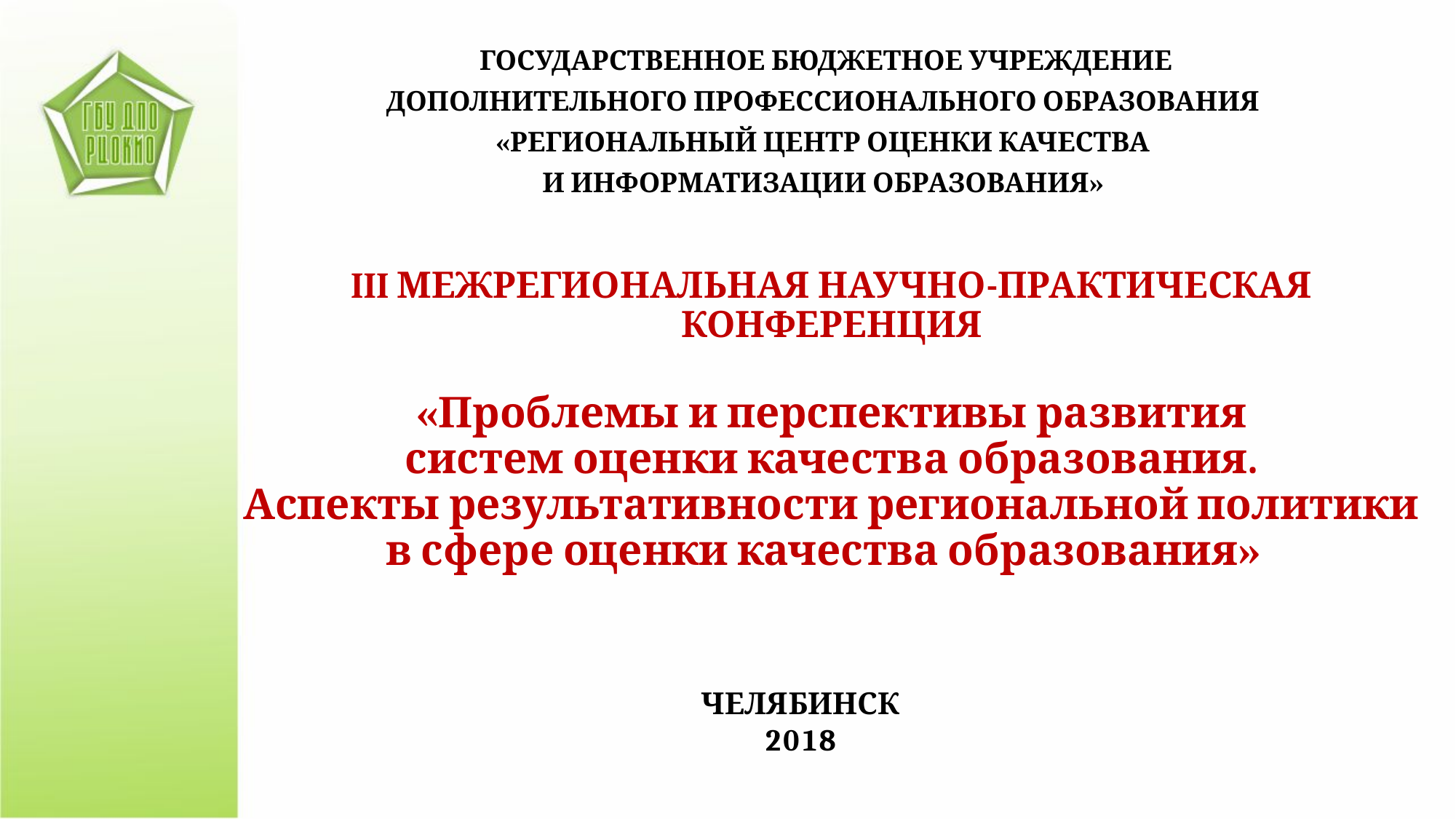

ГОСУДАРСТВЕННОЕ БЮДЖЕТНОЕ УЧРЕЖДЕНИЕ
ДОПОЛНИТЕЛЬНОГО ПРОФЕССИОНАЛЬНОГО ОБРАЗОВАНИЯ
«РЕГИОНАЛЬНЫЙ ЦЕНТР ОЦЕНКИ КАЧЕСТВА
И ИНФОРМАТИЗАЦИИ ОБРАЗОВАНИЯ»
# III МЕЖРЕГИОНАЛЬНАЯ НАУЧНО-ПРАКТИЧЕСКАЯ КОНФЕРЕНЦИЯ «Проблемы и перспективы развития систем оценки качества образования. Аспекты результативности региональной политики в сфере оценки качества образования»
ЧЕЛЯБИНСК
2018